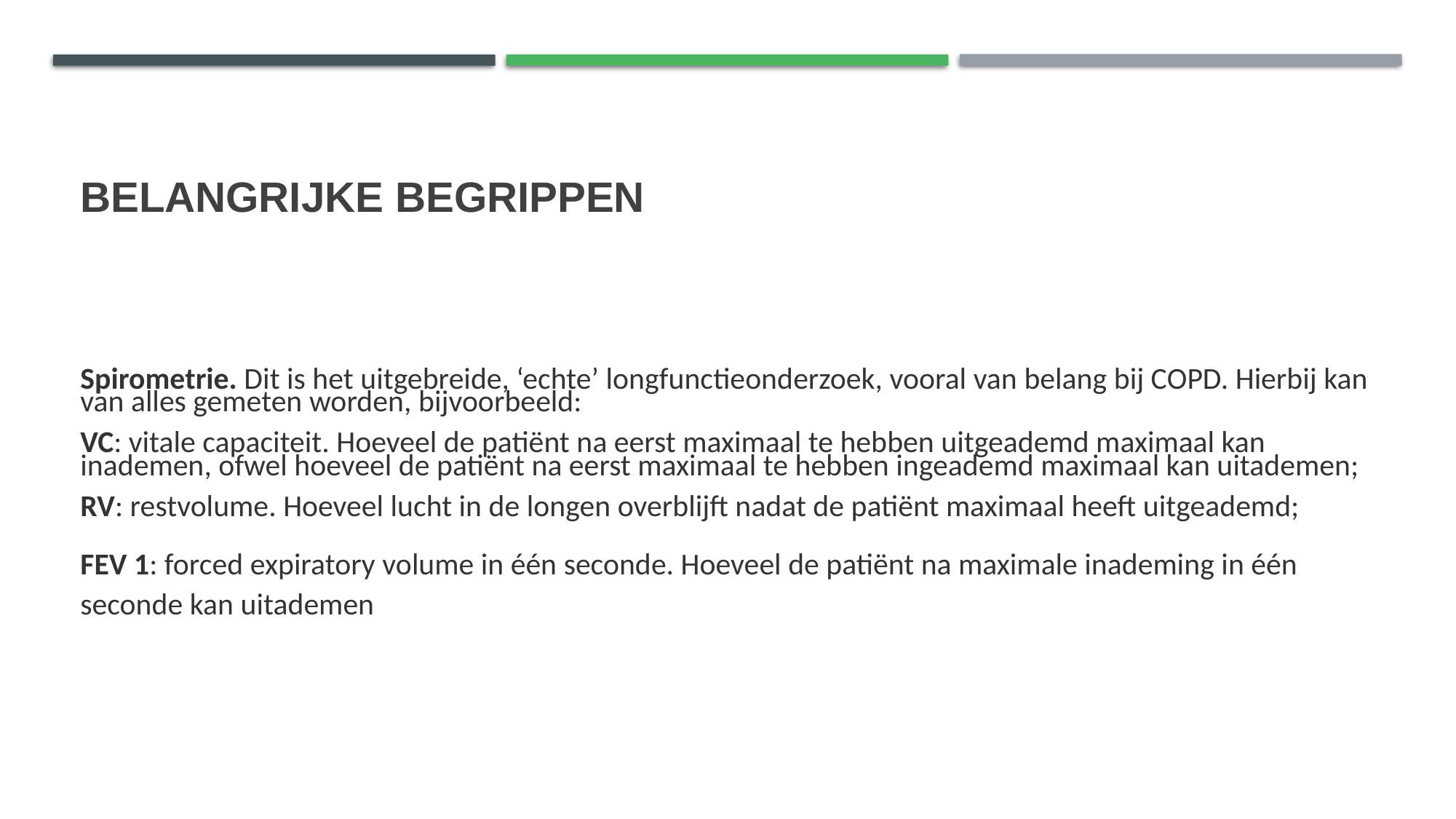

# Belangrijke BEGRIPPEN
Spirometrie. Dit is het uitgebreide, ‘echte’ longfunctieonderzoek, vooral van belang bij COPD. Hierbij kan van alles gemeten worden, bijvoorbeeld:
VC: vitale capaciteit. Hoeveel de patiënt na eerst maximaal te hebben uitgeademd maximaal kan inademen, ofwel hoeveel de patiënt na eerst maximaal te hebben ingeademd maximaal kan uitademen;
RV: restvolume. Hoeveel lucht in de longen overblijft nadat de patiënt maximaal heeft uitgeademd;
FEV 1: forced expiratory volume in één seconde. Hoeveel de patiënt na maximale inademing in één seconde kan uitademen